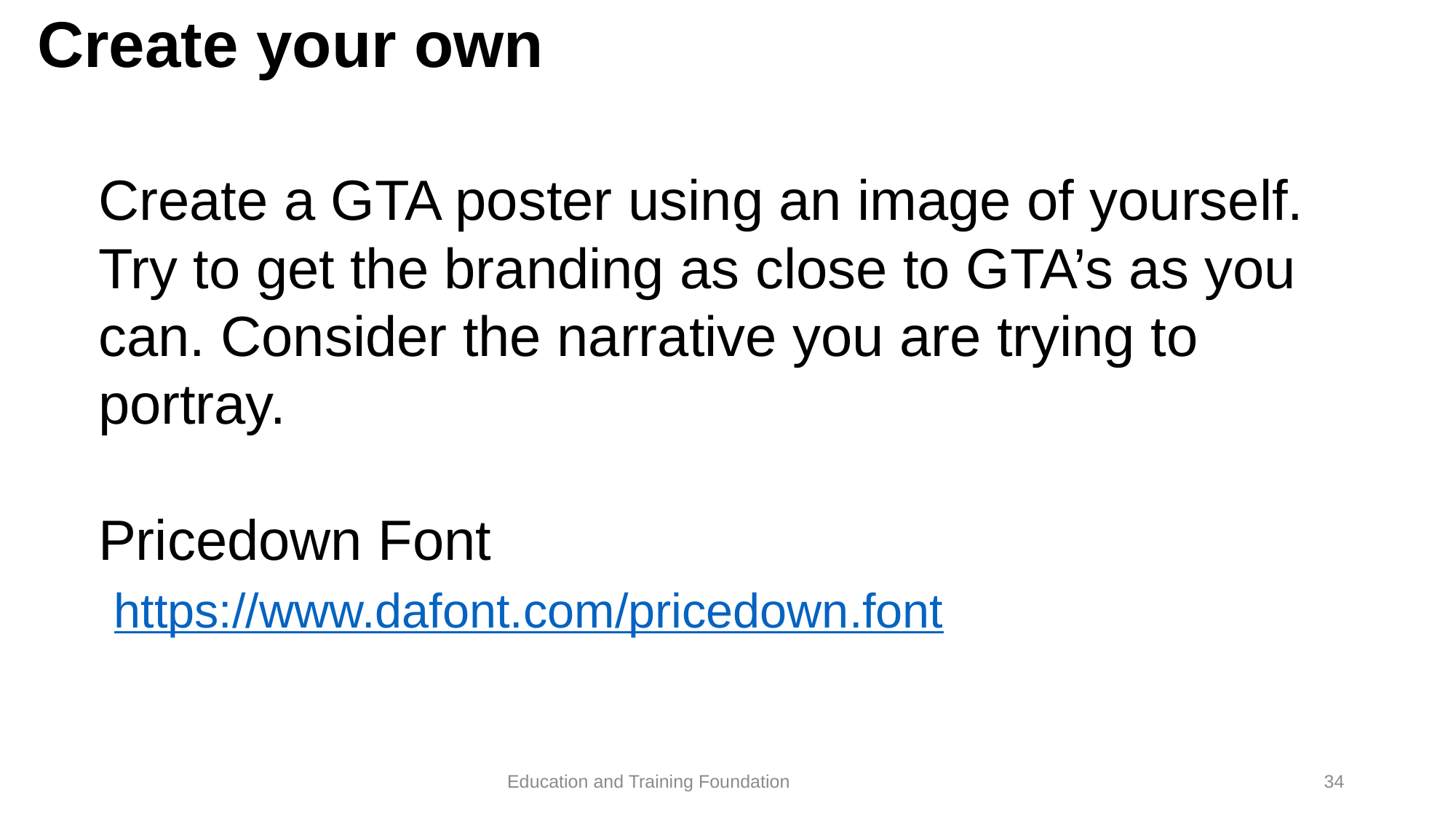

# Create your own
Create a GTA poster using an image of yourself. Try to get the branding as close to GTA’s as you can. Consider the narrative you are trying to portray.

Pricedown Font
 https://www.dafont.com/pricedown.font
34
Education and Training Foundation